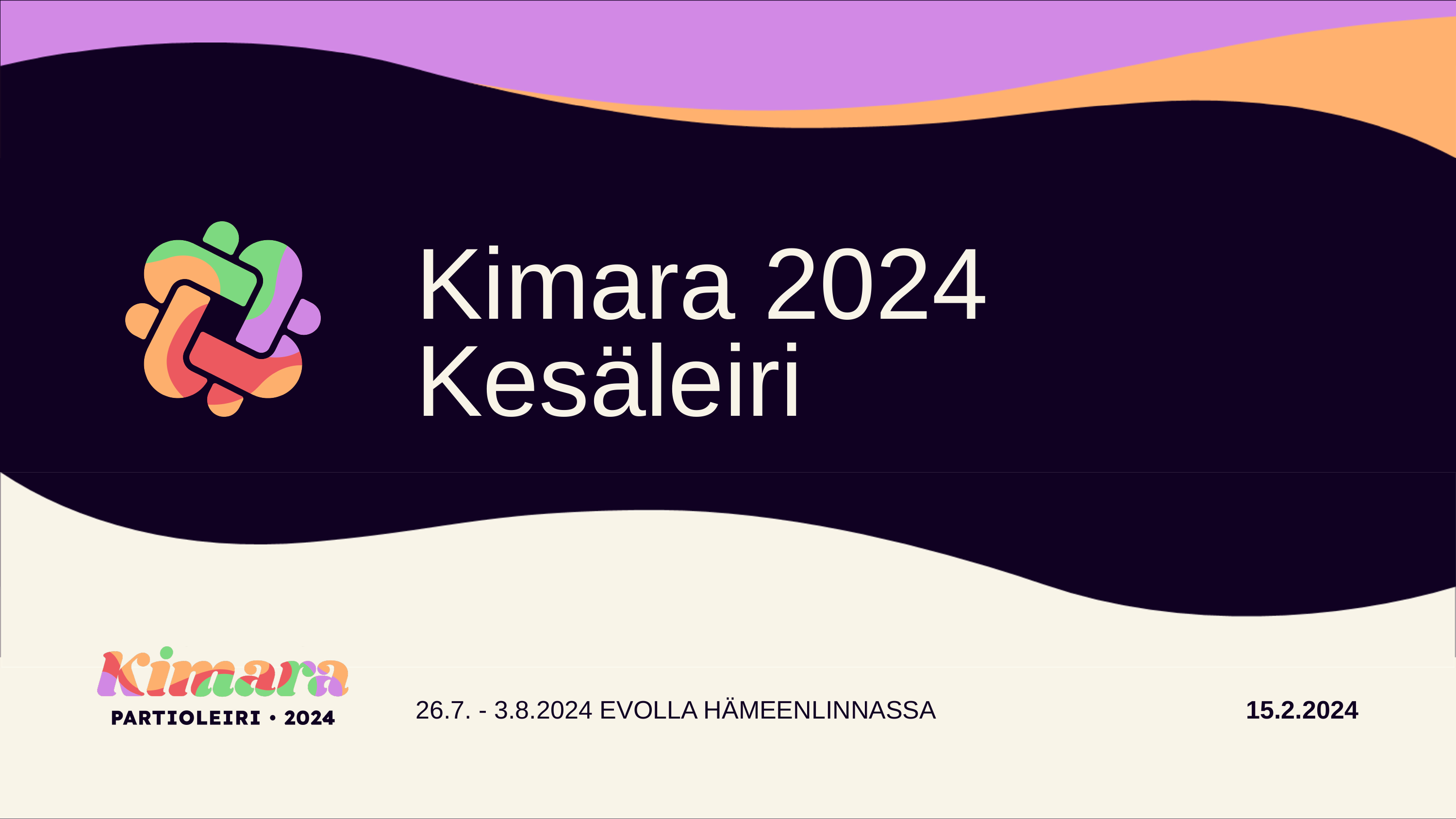

# Kimara 2024 Kesäleiri
26.7. - 3.8.2024 EVOLLA HÄMEENLINNASSA
15.2.2024